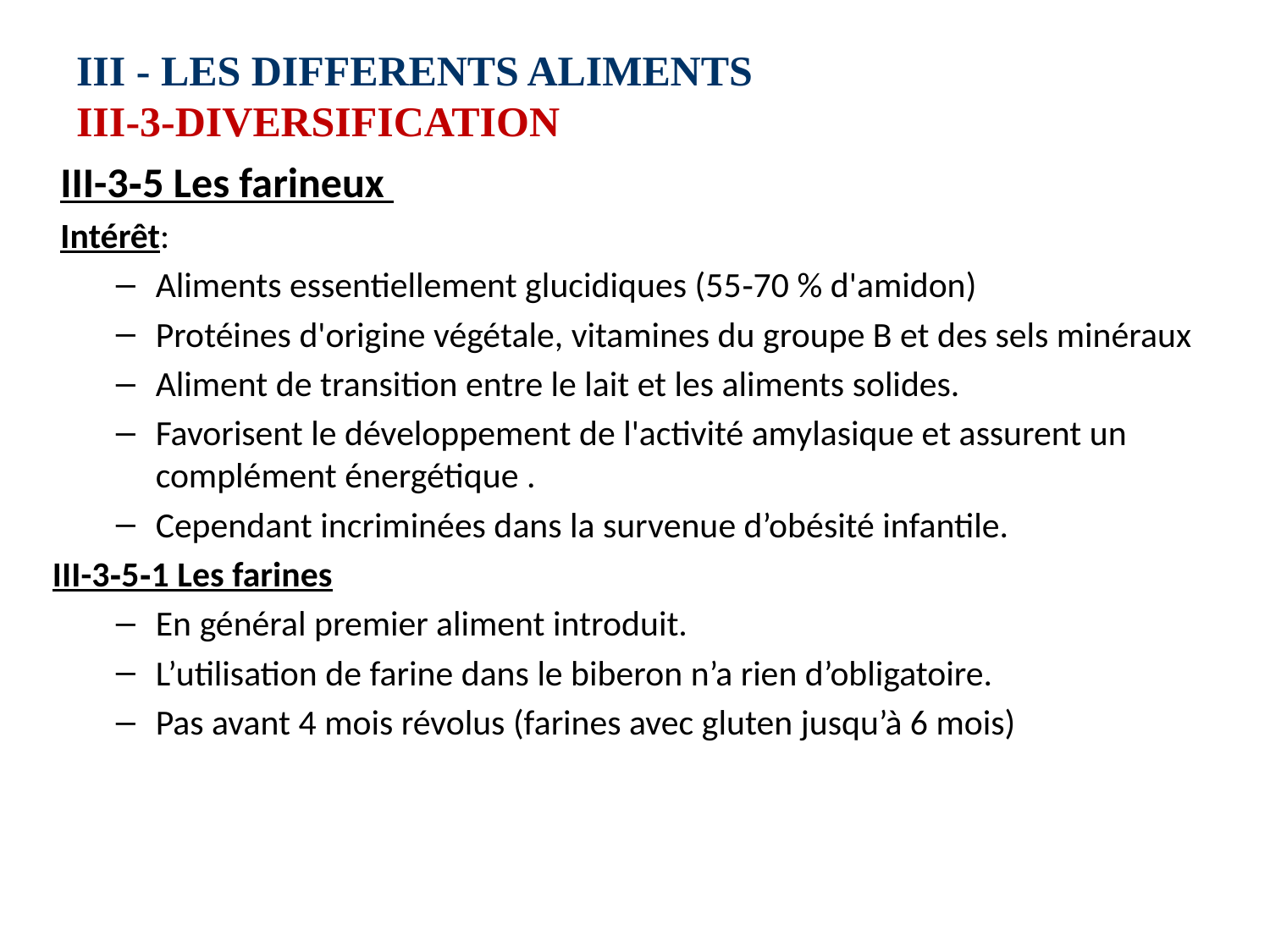

# III ‑ LES DIFFERENTS ALIMENTS III-3‑DIVERSIFICATION
 III-3‑5 Les farineux
 Intérêt:
Aliments essentiellement glucidiques (55‑70 % d'amidon)
Protéines d'origine végétale, vitamines du groupe B et des sels minéraux
Aliment de transition entre le lait et les aliments solides.
Favorisent le développement de l'activité amylasique et assurent un complément énergétique .
Cependant incriminées dans la survenue d’obésité infantile.
III-3‑5‑1 Les farines
En général premier aliment introduit.
L’utilisation de farine dans le biberon n’a rien d’obligatoire.
Pas avant 4 mois révolus (farines avec gluten jusqu’à 6 mois)